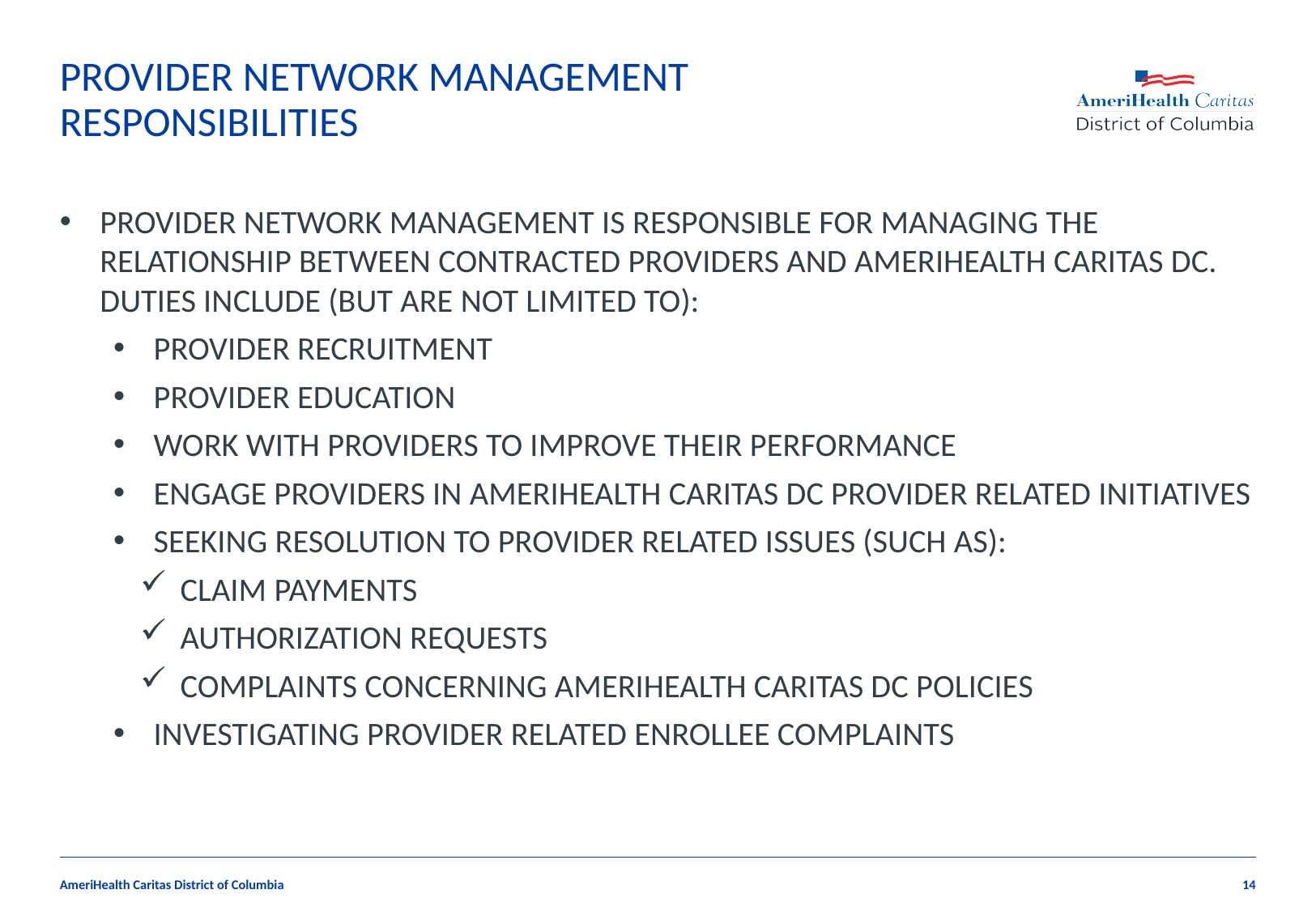

# PROVIDER NETWORK MANAGEMENT RESPONSIBILITIES
PROVIDER NETWORK MANAGEMENT IS RESPONSIBLE FOR MANAGING THE RELATIONSHIP BETWEEN CONTRACTED PROVIDERS AND AMERIHEALTH CARITAS DC.  DUTIES INCLUDE (BUT ARE NOT LIMITED TO):
PROVIDER RECRUITMENT
PROVIDER EDUCATION
WORK WITH PROVIDERS TO IMPROVE THEIR PERFORMANCE
ENGAGE PROVIDERS IN AMERIHEALTH CARITAS DC PROVIDER RELATED INITIATIVES
SEEKING RESOLUTION TO PROVIDER RELATED ISSUES (SUCH AS):
CLAIM PAYMENTS
AUTHORIZATION REQUESTS
COMPLAINTS CONCERNING AMERIHEALTH CARITAS DC POLICIES
INVESTIGATING PROVIDER RELATED ENROLLEE COMPLAINTS

AmeriHealth Caritas District of Columbia
14